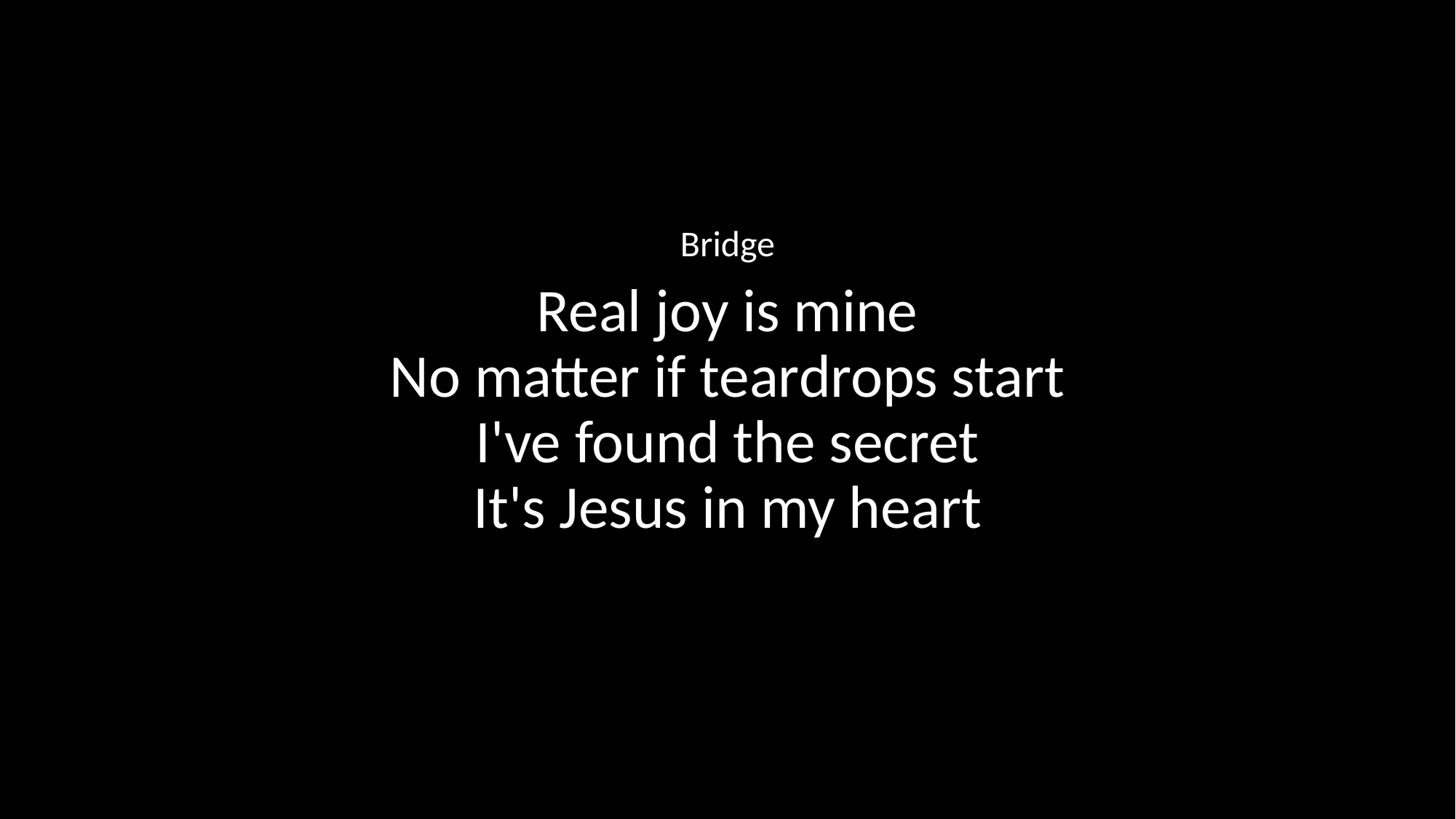

Bridge
Real joy is mine
No matter if teardrops start
I've found the secret
It's Jesus in my heart